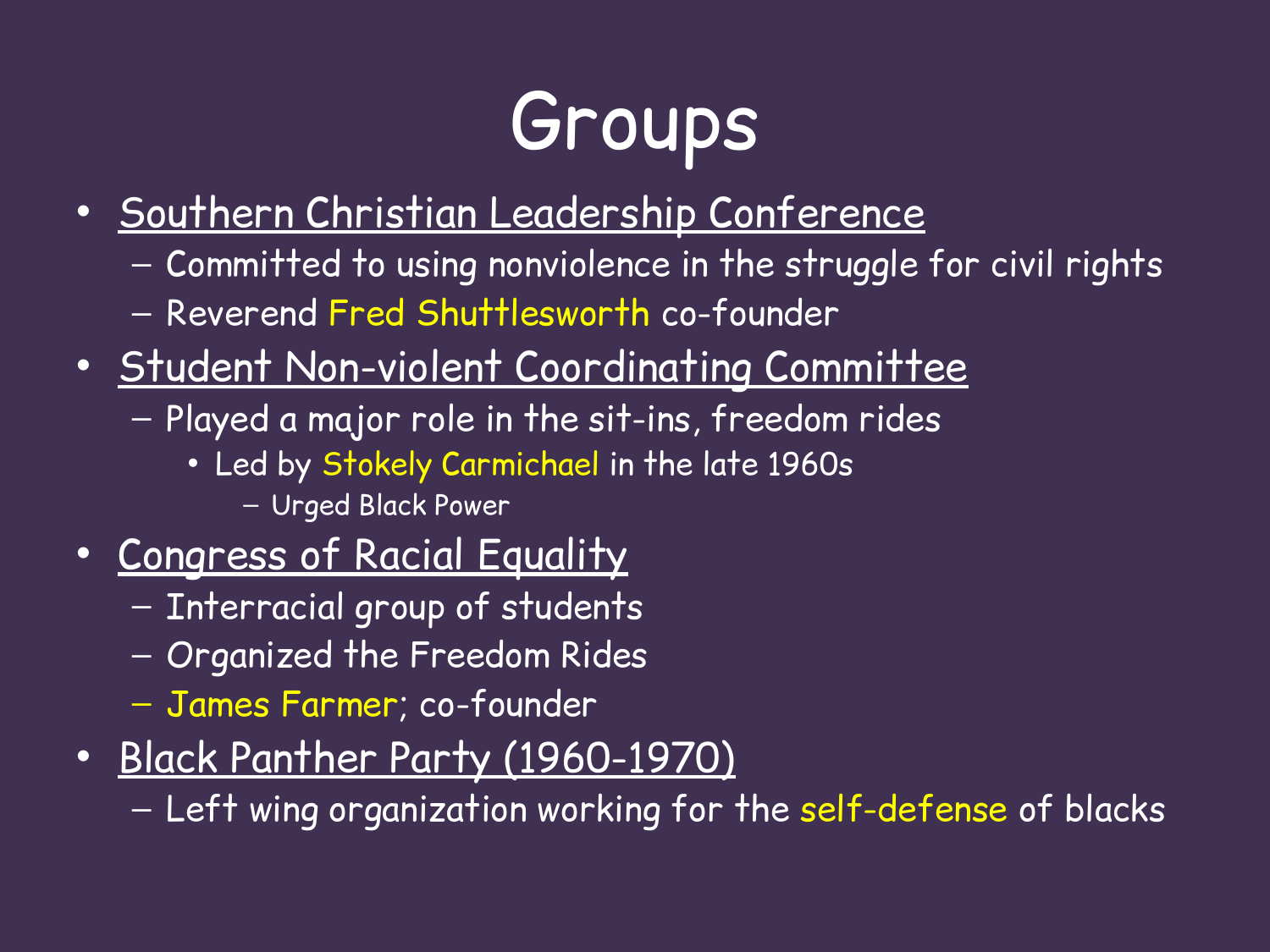

# Groups
Southern Christian Leadership Conference
Committed to using nonviolence in the struggle for civil rights
Reverend Fred Shuttlesworth co-founder
Student Non-violent Coordinating Committee
Played a major role in the sit-ins, freedom rides
Led by Stokely Carmichael in the late 1960s
Urged Black Power
Congress of Racial Equality
Interracial group of students
Organized the Freedom Rides
James Farmer; co-founder
Black Panther Party (1960-1970)
Left wing organization working for the self-defense of blacks